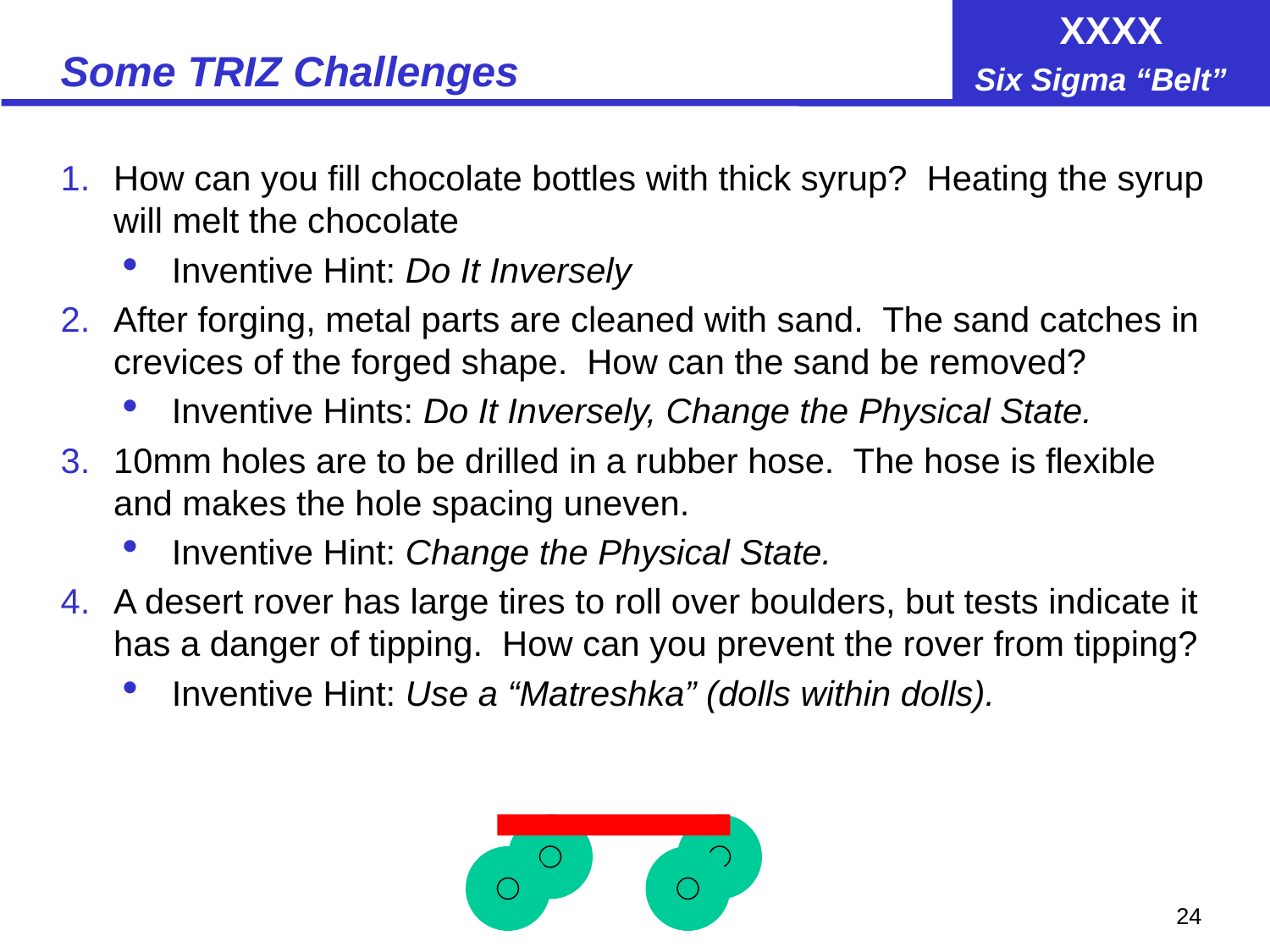

# Some TRIZ Challenges
How can you fill chocolate bottles with thick syrup?  Heating the syrup will melt the chocolate
Inventive Hint: Do It Inversely
After forging, metal parts are cleaned with sand.  The sand catches in crevices of the forged shape.  How can the sand be removed?
Inventive Hints: Do It Inversely, Change the Physical State.
10mm holes are to be drilled in a rubber hose.  The hose is flexible and makes the hole spacing uneven.
Inventive Hint: Change the Physical State.
A desert rover has large tires to roll over boulders, but tests indicate it has a danger of tipping.  How can you prevent the rover from tipping?
Inventive Hint: Use a “Matreshka” (dolls within dolls).